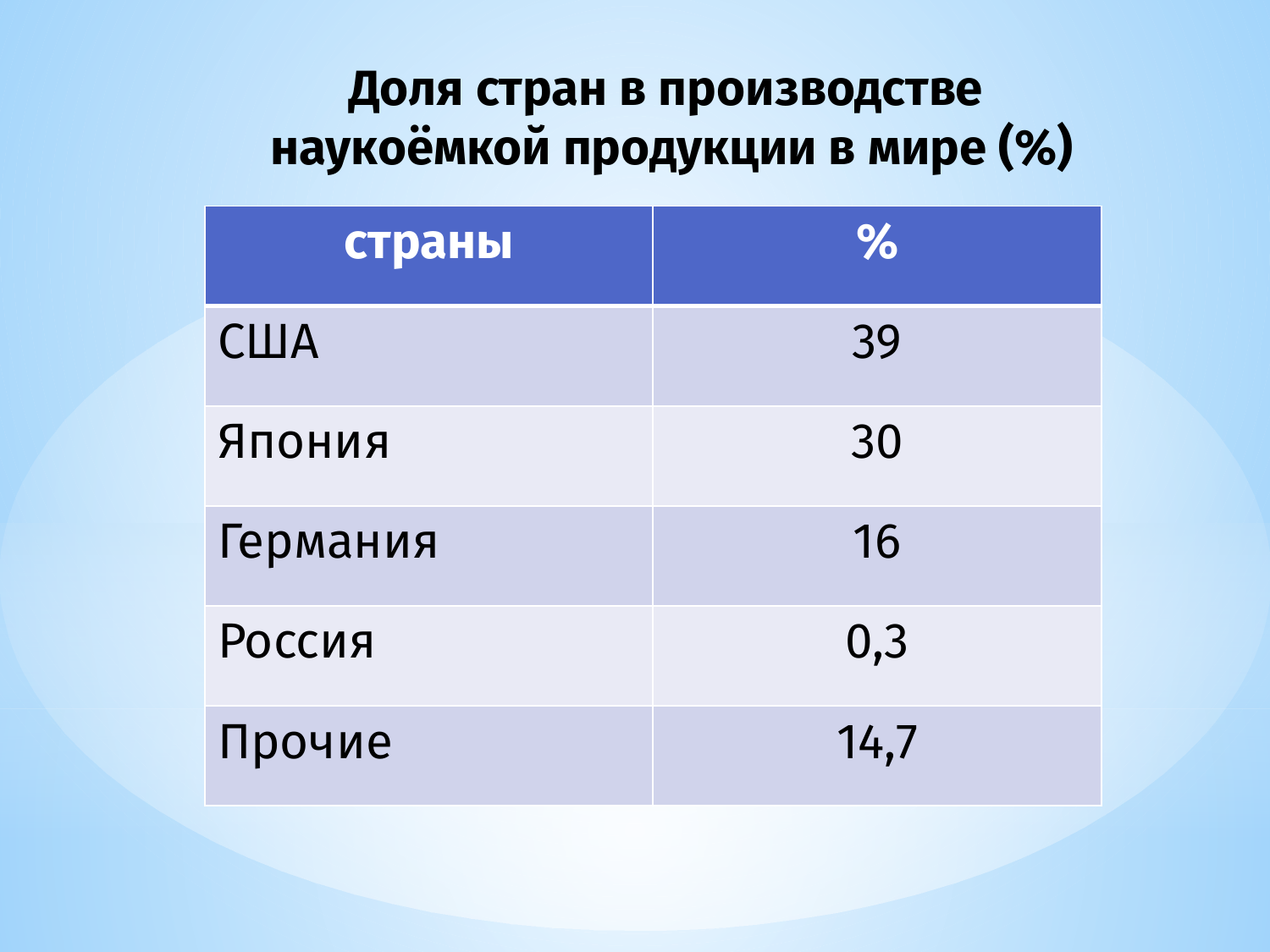

Доля стран в производстве
наукоёмкой продукции в мире (%)
| страны | % |
| --- | --- |
| США | 39 |
| Япония | 30 |
| Германия | 16 |
| Россия | 0,3 |
| Прочие | 14,7 |